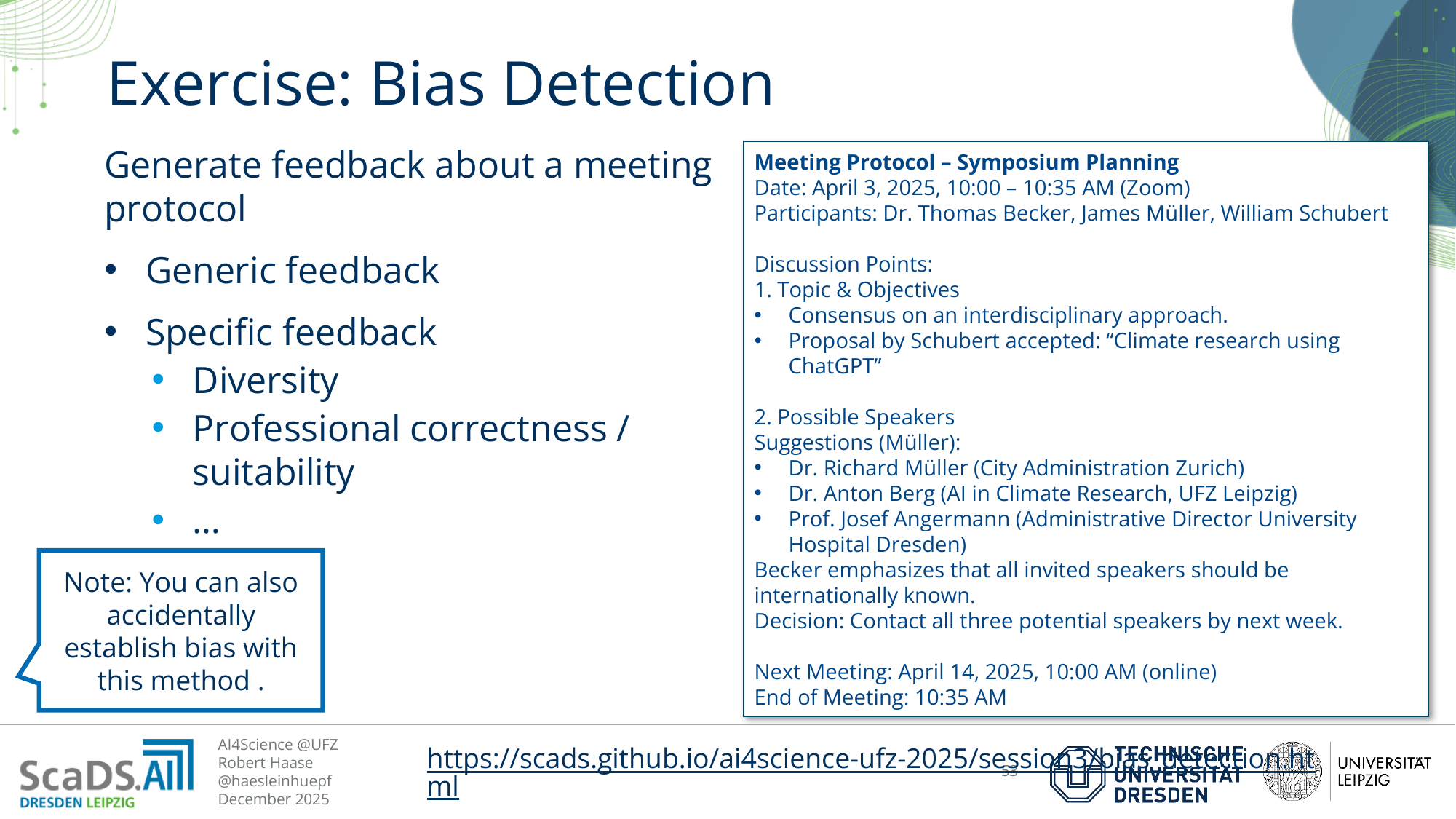

# Exercise: Bias Detection
Meeting Protocol – Symposium Planning
Date: April 3, 2025, 10:00 – 10:35 AM (Zoom)
Participants: Dr. Thomas Becker, James Müller, William Schubert

Discussion Points:
1. Topic & Objectives
Consensus on an interdisciplinary approach.
Proposal by Schubert accepted: “Climate research using ChatGPT”

2. Possible Speakers
Suggestions (Müller):
Dr. Richard Müller (City Administration Zurich)
Dr. Anton Berg (AI in Climate Research, UFZ Leipzig)
Prof. Josef Angermann (Administrative Director University Hospital Dresden)
Becker emphasizes that all invited speakers should be internationally known.
Decision: Contact all three potential speakers by next week.

Next Meeting: April 14, 2025, 10:00 AM (online)
End of Meeting: 10:35 AM
Generate feedback about a meeting protocol
Generic feedback
Specific feedback
Diversity
Professional correctness / suitability
…

Note: You can also accidentally establish bias with this method .
https://scads.github.io/ai4science-ufz-2025/session3/bias_detection.html